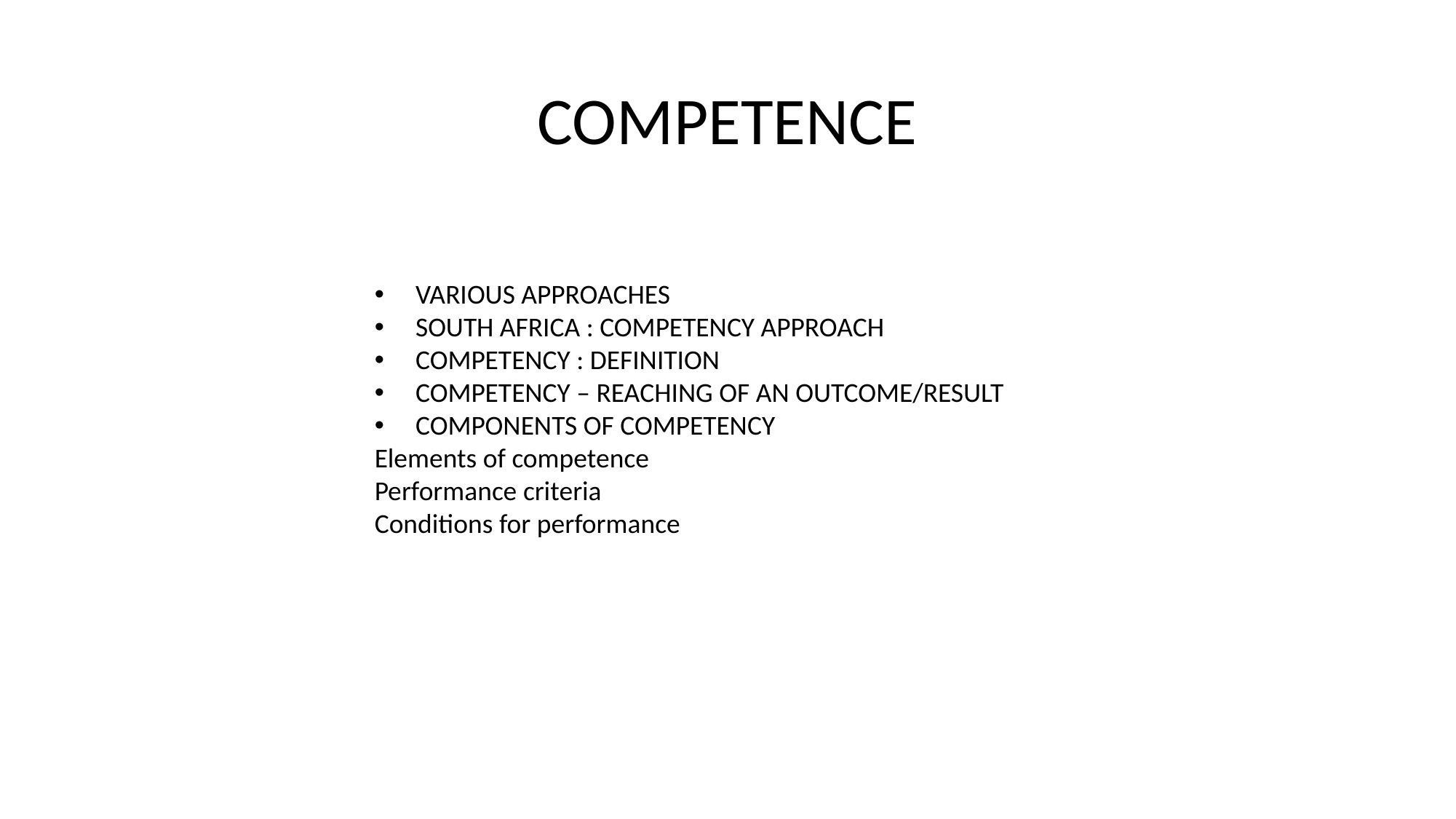

# COMPETENCE

VARIOUS APPROACHES
SOUTH AFRICA : COMPETENCY APPROACH
COMPETENCY : DEFINITION
COMPETENCY – REACHING OF AN OUTCOME/RESULT
COMPONENTS OF COMPETENCY
Elements of competence
Performance criteria
Conditions for performance